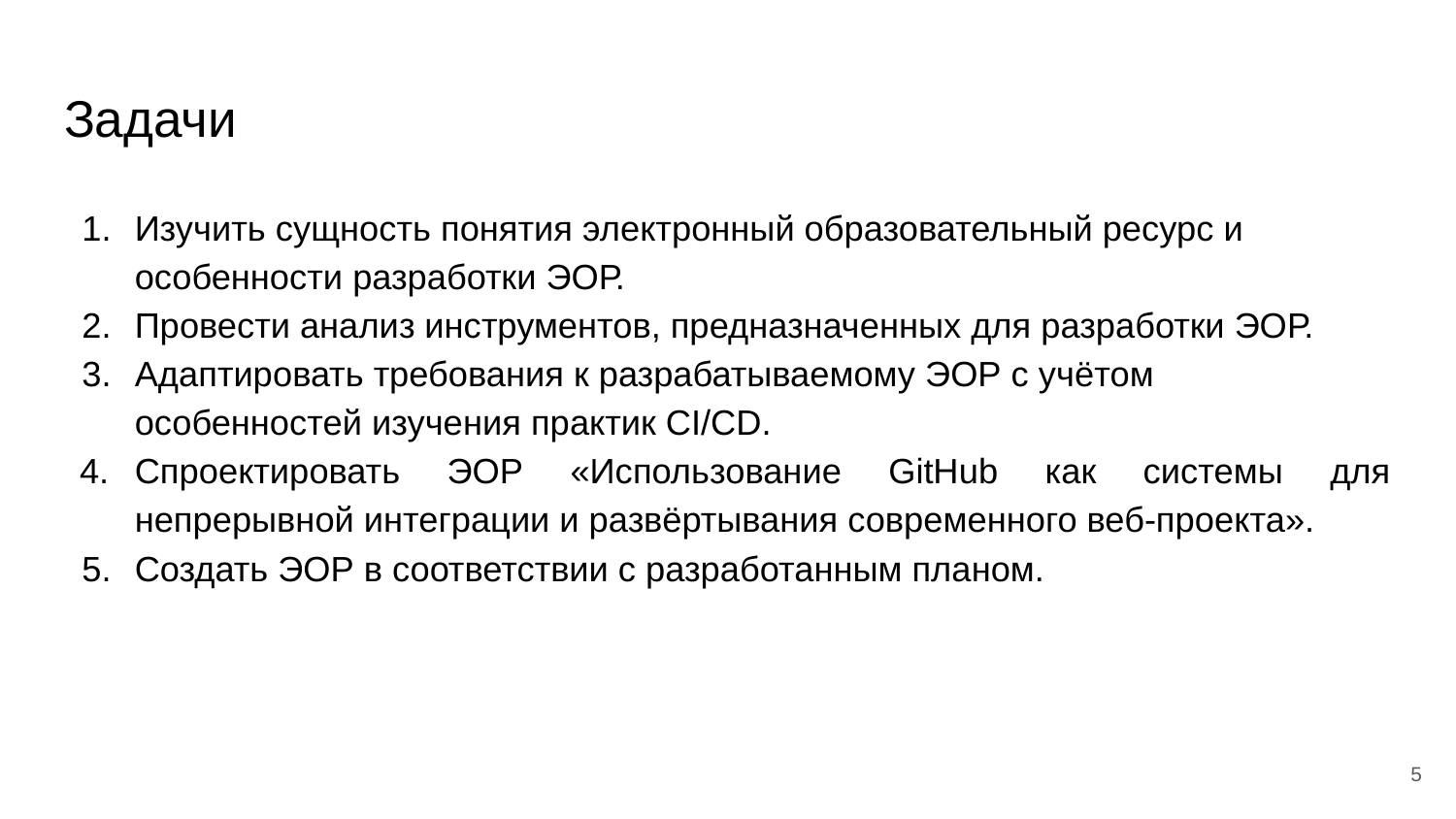

# Задачи
Изучить сущность понятия электронный образовательный ресурс и особенности разработки ЭОР.
Провести анализ инструментов, предназначенных для разработки ЭОР.
Адаптировать требования к разрабатываемому ЭОР с учётом особенностей изучения практик CI/CD.
Спроектировать ЭОР «Использование GitHub как системы для непрерывной интеграции и развёртывания современного веб-проекта».
Создать ЭОР в соответствии с разработанным планом.
5